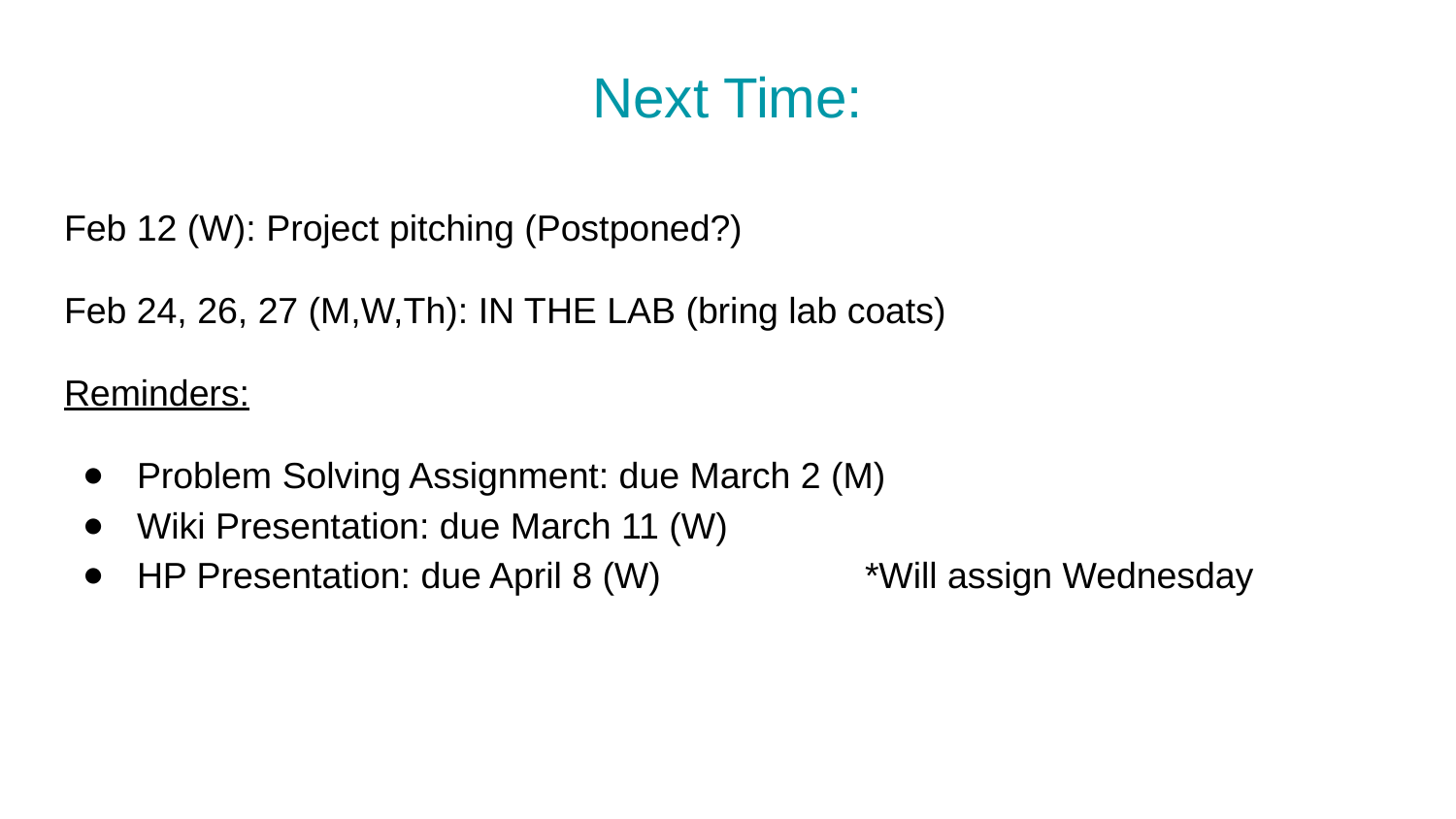

# Next Time:
Feb 12 (W): Project pitching (Postponed?)
Feb 24, 26, 27 (M,W,Th): IN THE LAB (bring lab coats)
Reminders:
Problem Solving Assignment: due March 2 (M)
Wiki Presentation: due March 11 (W)
HP Presentation: due April 8 (W) 		*Will assign Wednesday